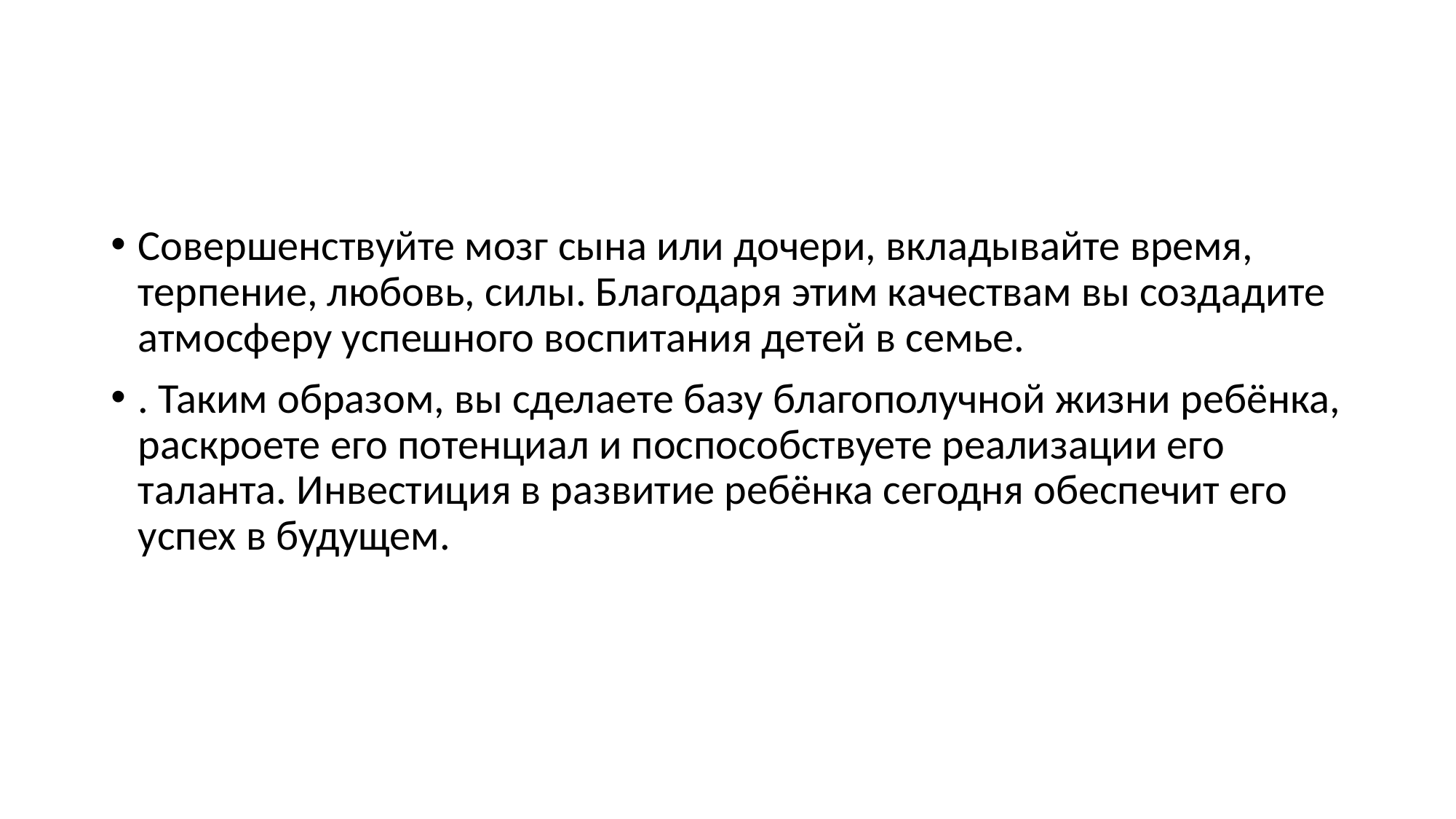

#
Совершенствуйте мозг сына или дочери, вкладывайте время, терпение, любовь, силы. Благодаря этим качествам вы создадите атмосферу успешного воспитания детей в семье.
. Таким образом, вы сделаете базу благополучной жизни ребёнка, раскроете его потенциал и поспособствуете реализации его таланта. Инвестиция в развитие ребёнка сегодня обеспечит его успех в будущем.